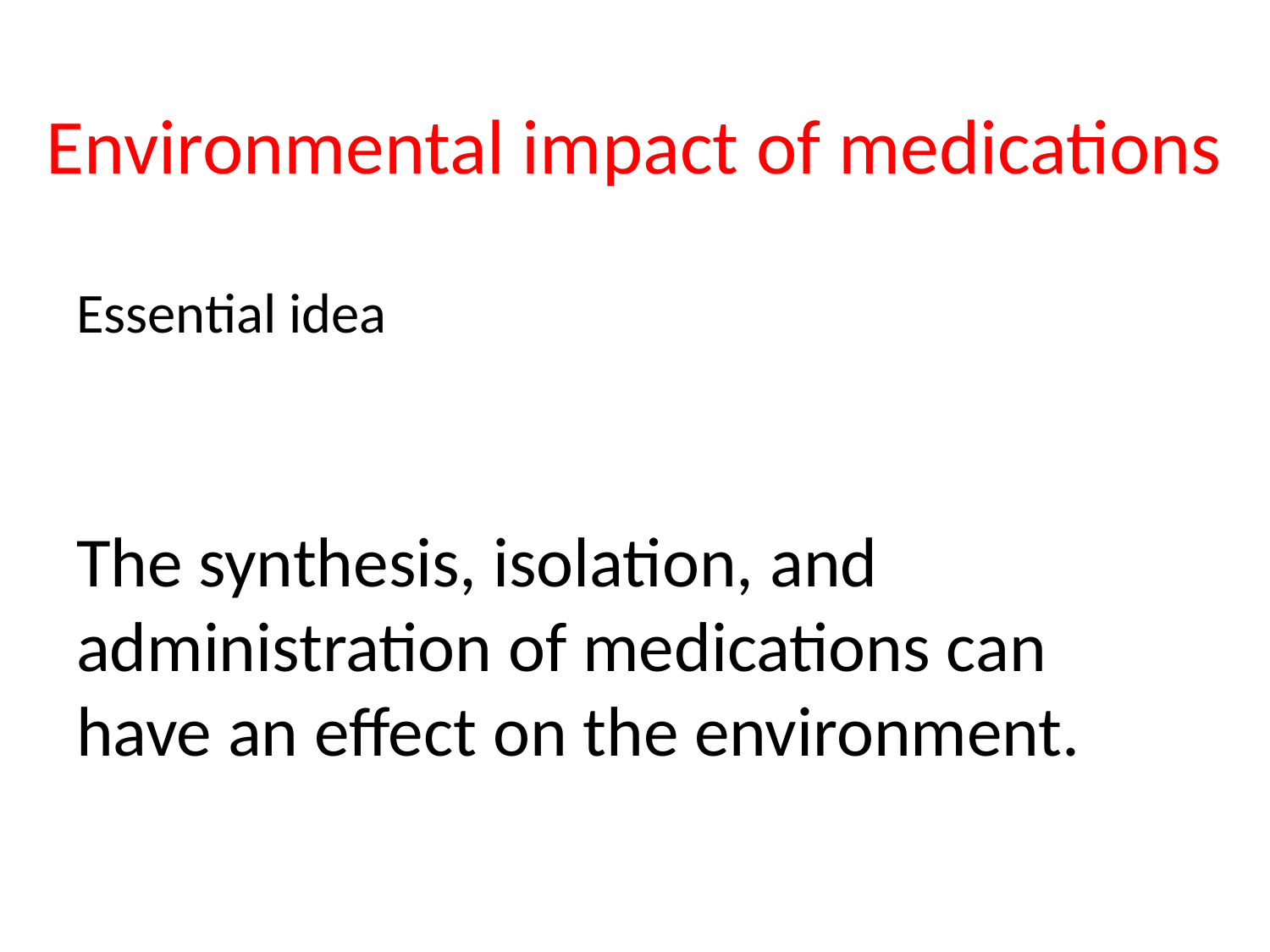

# Environmental impact of medications
Essential idea

The synthesis, isolation, and administration of medications can have an effect on the environment.